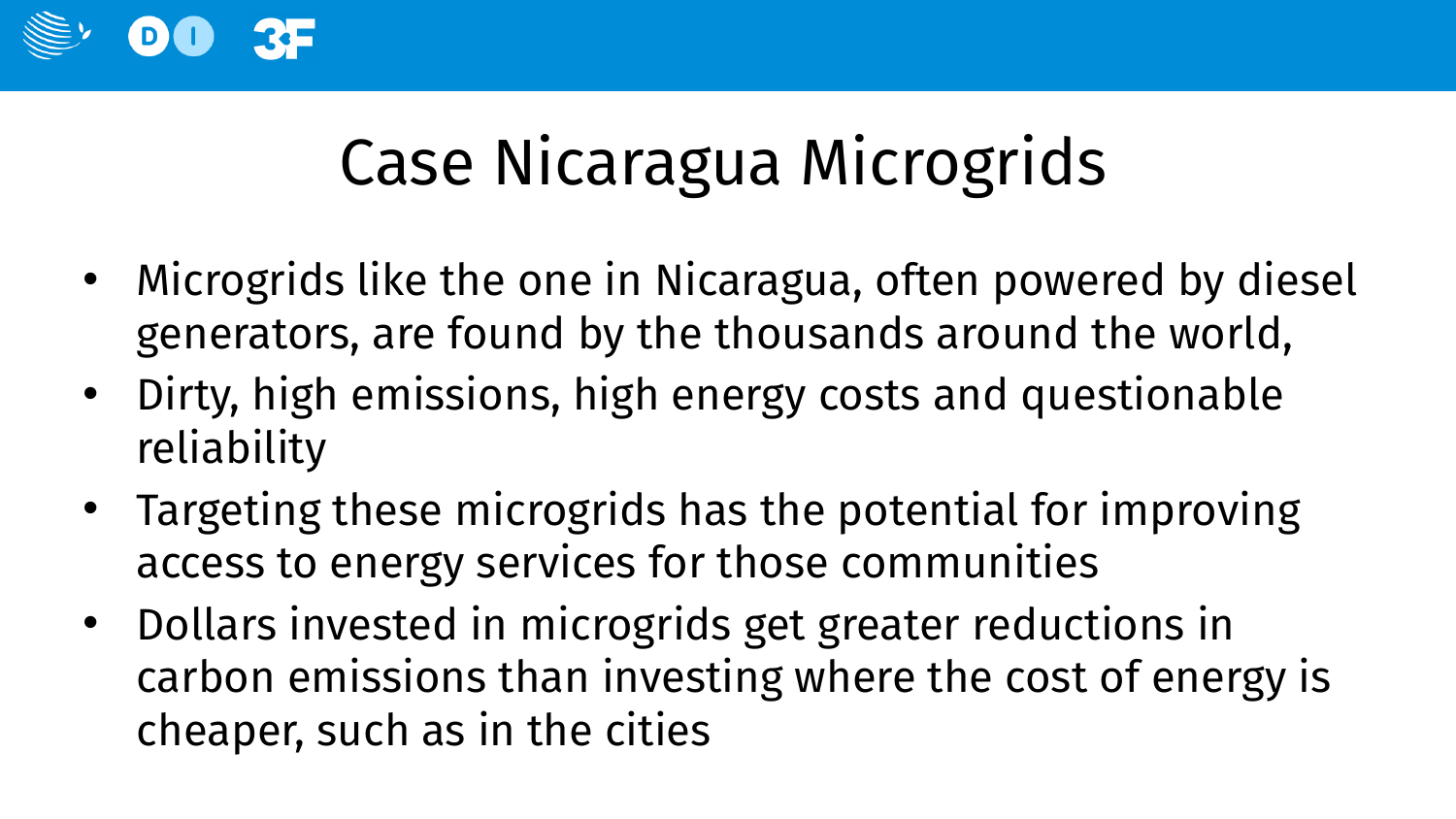

# Case Nicaragua Microgrids
Microgrids like the one in Nicaragua, often powered by diesel generators, are found by the thousands around the world,
Dirty, high emissions, high energy costs and questionable reliability
Targeting these microgrids has the potential for improving access to energy services for those communities
Dollars invested in microgrids get greater reductions in carbon emissions than investing where the cost of energy is cheaper, such as in the cities